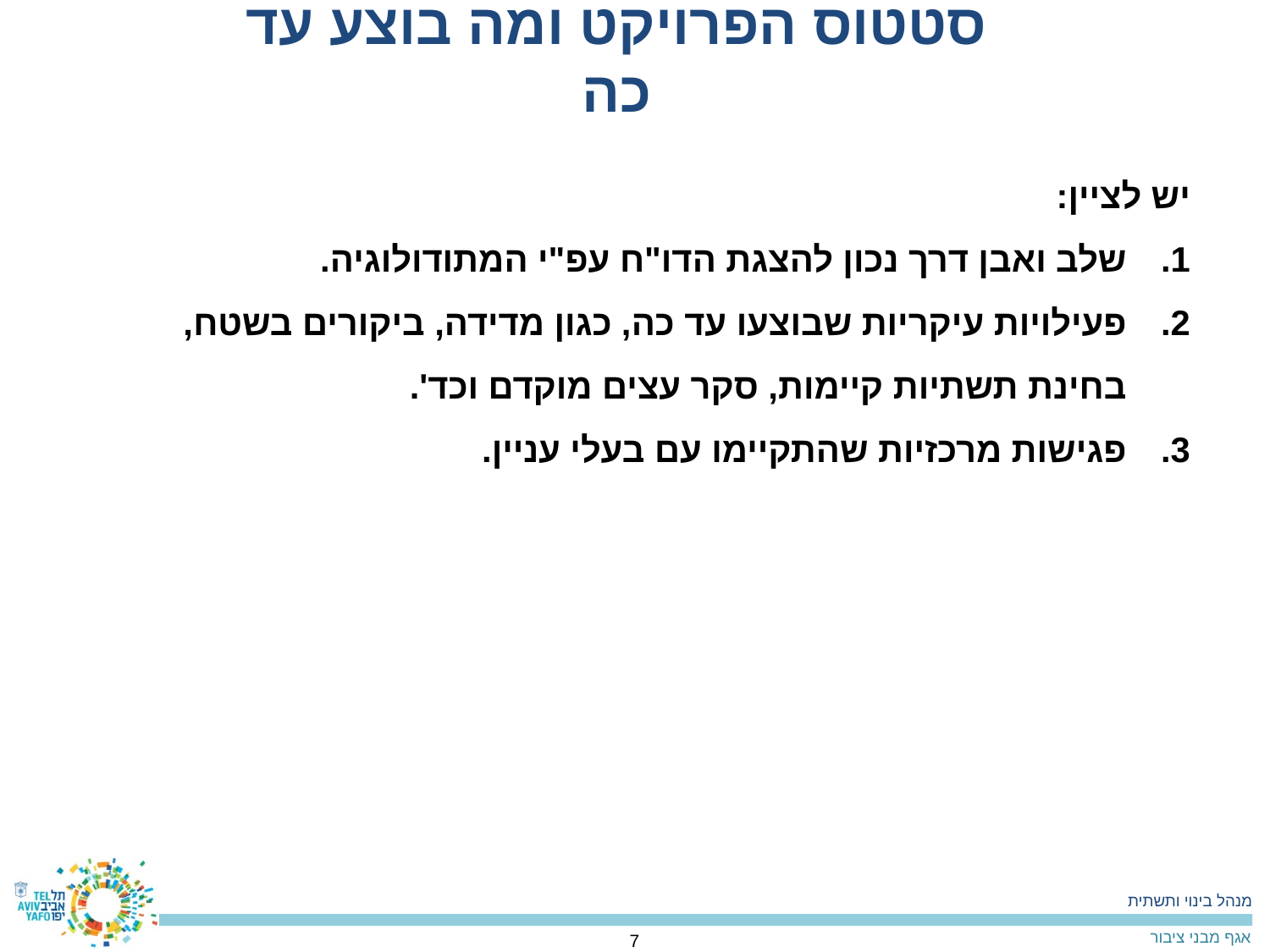

סטטוס הפרויקט ומה בוצע עד כה
יש לציין:
שלב ואבן דרך נכון להצגת הדו"ח עפ"י המתודולוגיה.
פעילויות עיקריות שבוצעו עד כה, כגון מדידה, ביקורים בשטח, בחינת תשתיות קיימות, סקר עצים מוקדם וכד'.
פגישות מרכזיות שהתקיימו עם בעלי עניין.